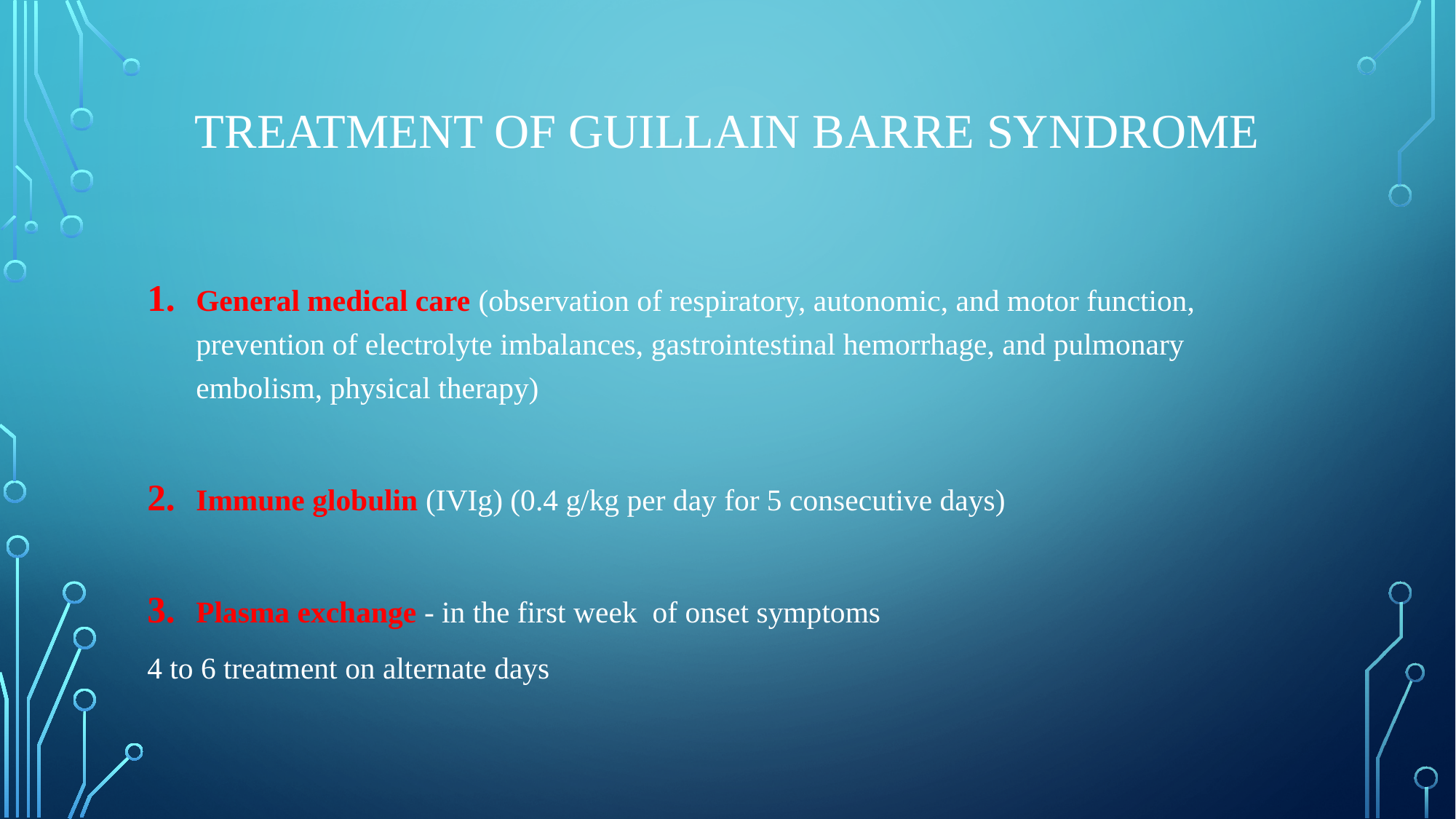

# Treatment of guillain barre syndrome
General medical care (observation of respiratory, autonomic, and motor function, prevention of electrolyte imbalances, gastrointestinal hemorrhage, and pulmonary embolism, physical therapy)

Immune globulin (IVIg) (0.4 g/kg per day for 5 consecutive days)

Plasma exchange - in the first week  of onset symptoms
4 to 6 treatment on alternate days